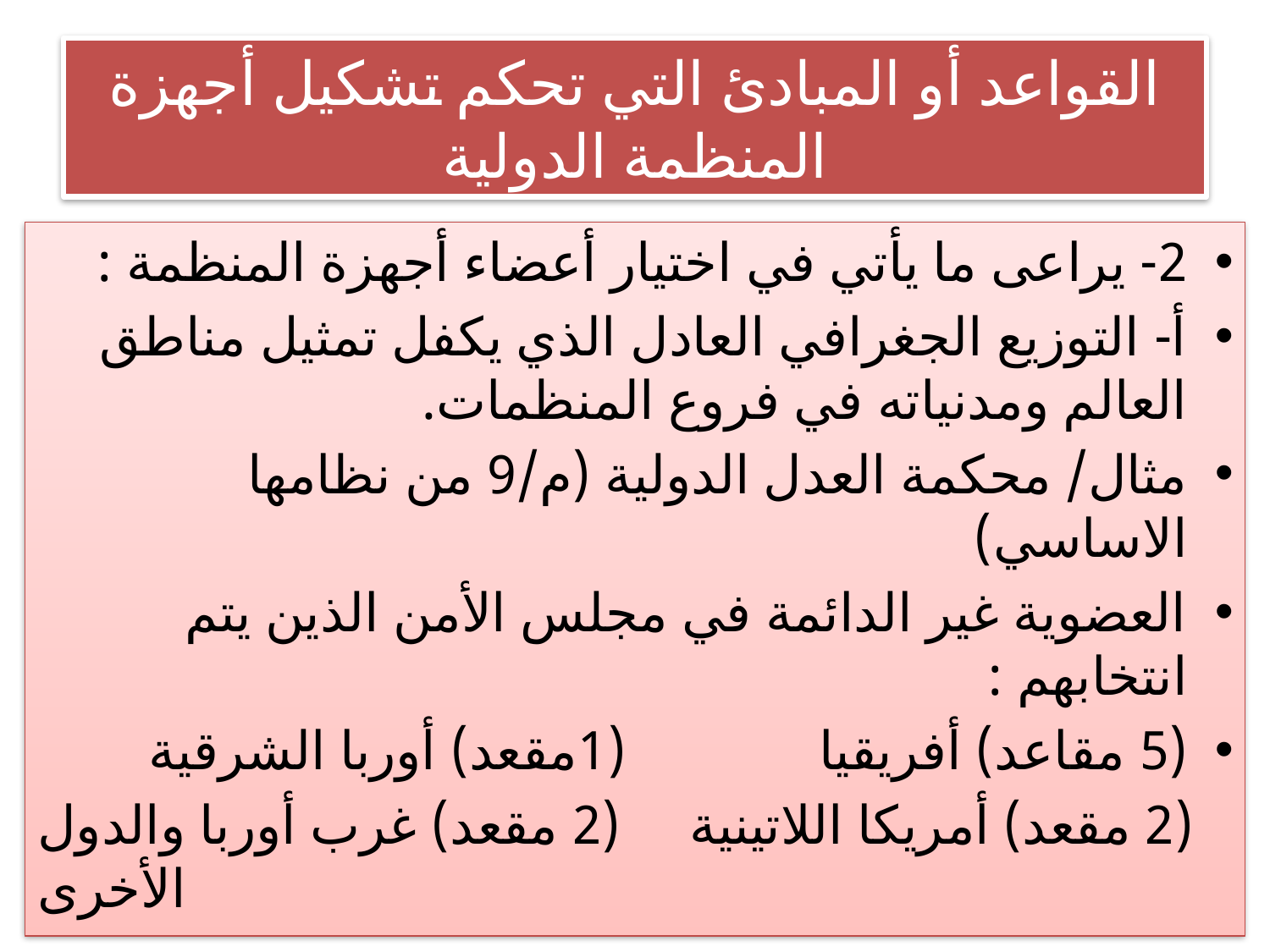

# القواعد أو المبادئ التي تحكم تشكيل أجهزة المنظمة الدولية
2- يراعى ما يأتي في اختيار أعضاء أجهزة المنظمة :
أ- التوزيع الجغرافي العادل الذي يكفل تمثيل مناطق العالم ومدنياته في فروع المنظمات.
مثال/ محكمة العدل الدولية (م/9 من نظامها الاساسي)
العضوية غير الدائمة في مجلس الأمن الذين يتم انتخابهم :
(5 مقاعد) أفريقيا              (1مقعد) أوربا الشرقية
(2 مقعد) أمريكا اللاتينية     (2 مقعد) غرب أوربا والدول الأخرى